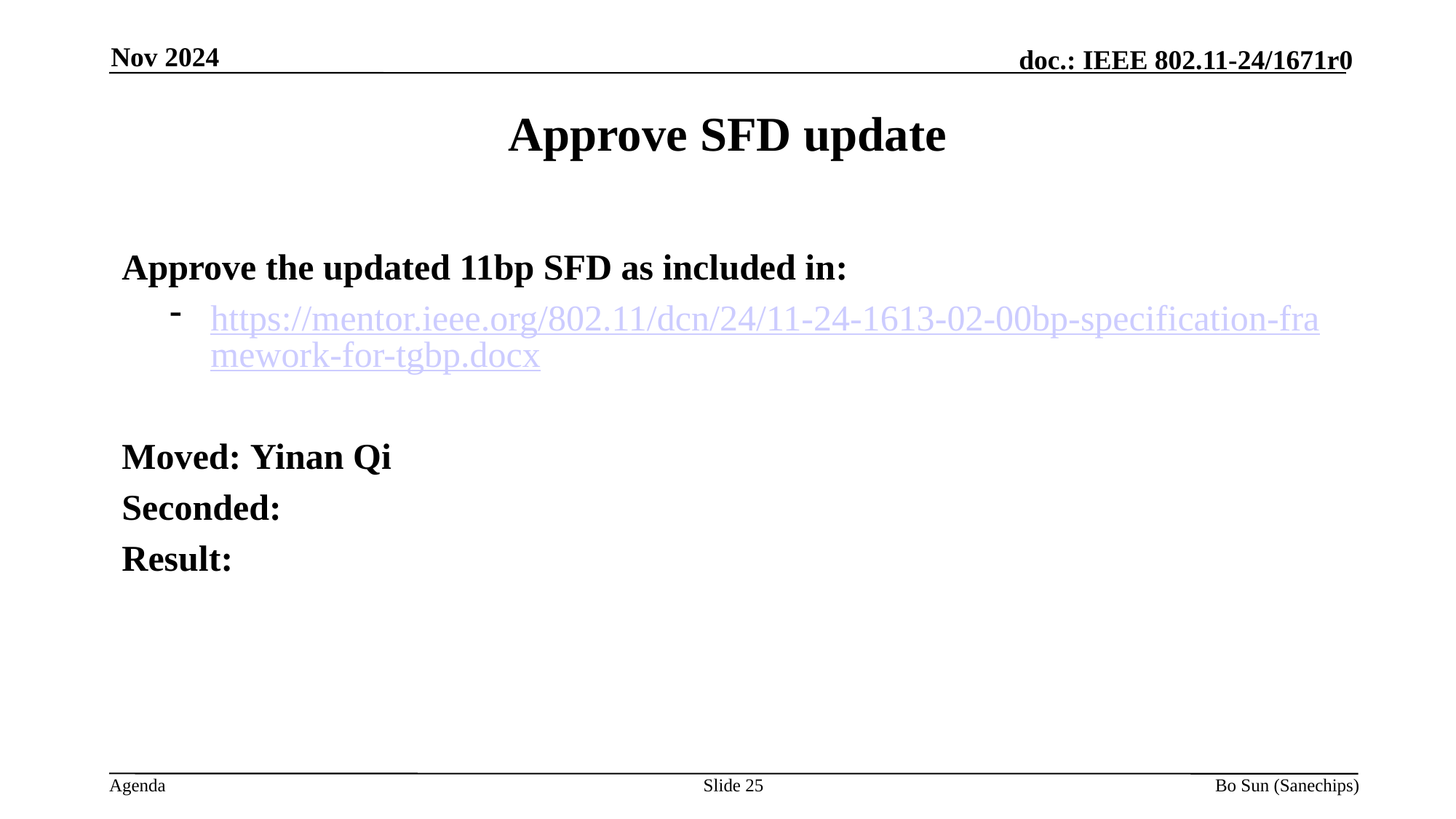

Nov 2024
Approve SFD update
Approve the updated 11bp SFD as included in:
https://mentor.ieee.org/802.11/dcn/24/11-24-1613-02-00bp-specification-framework-for-tgbp.docx

Moved: Yinan Qi
Seconded:
Result:
Slide 25
Bo Sun (Sanechips)